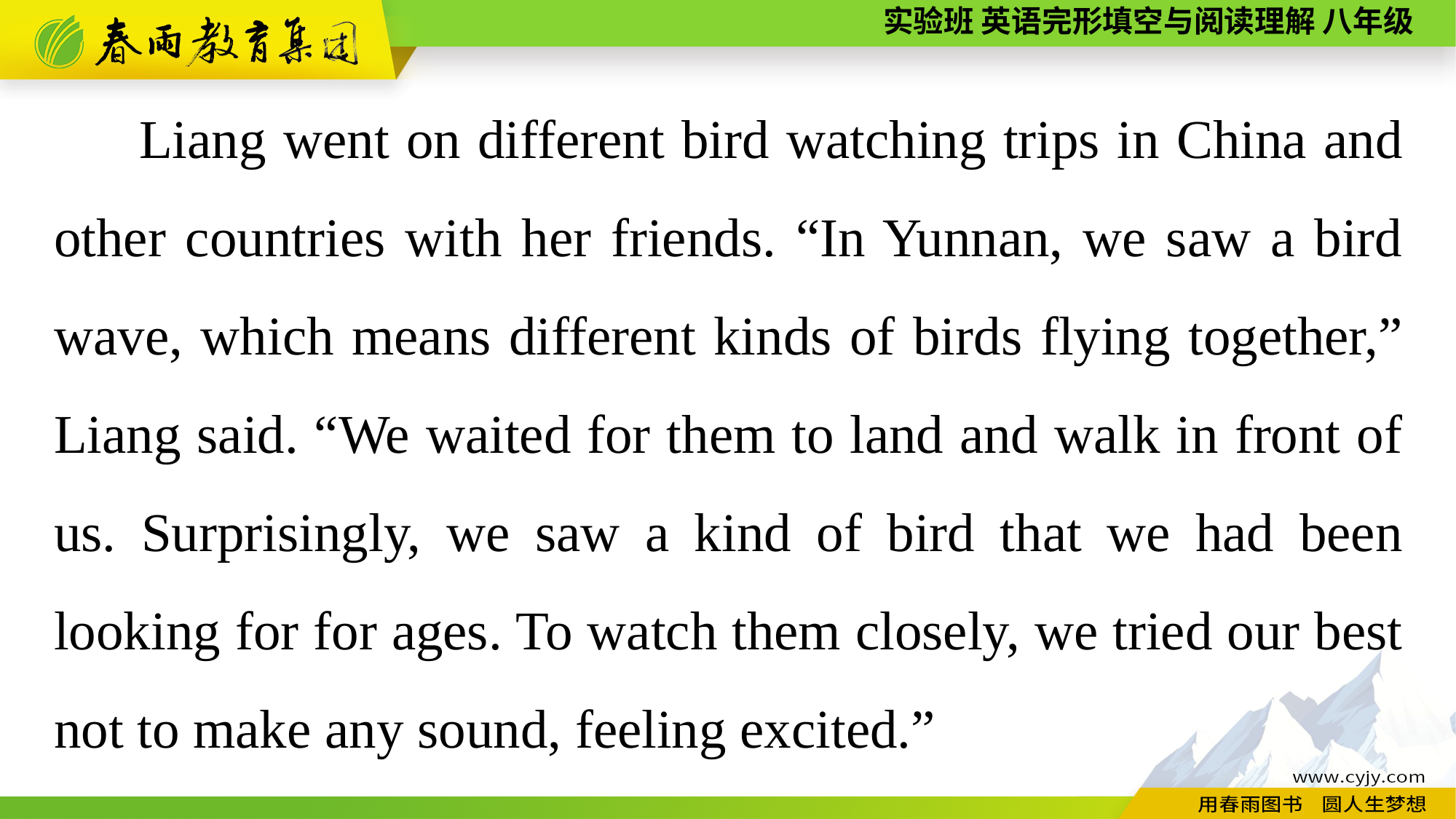

Liang went on different bird watching trips in China and other countries with her friends. “In Yunnan, we saw a bird wave, which means different kinds of birds flying together,” Liang said. “We waited for them to land and walk in front of us. Surprisingly, we saw a kind of bird that we had been looking for for ages. To watch them closely, we tried our best not to make any sound, feeling excited.”